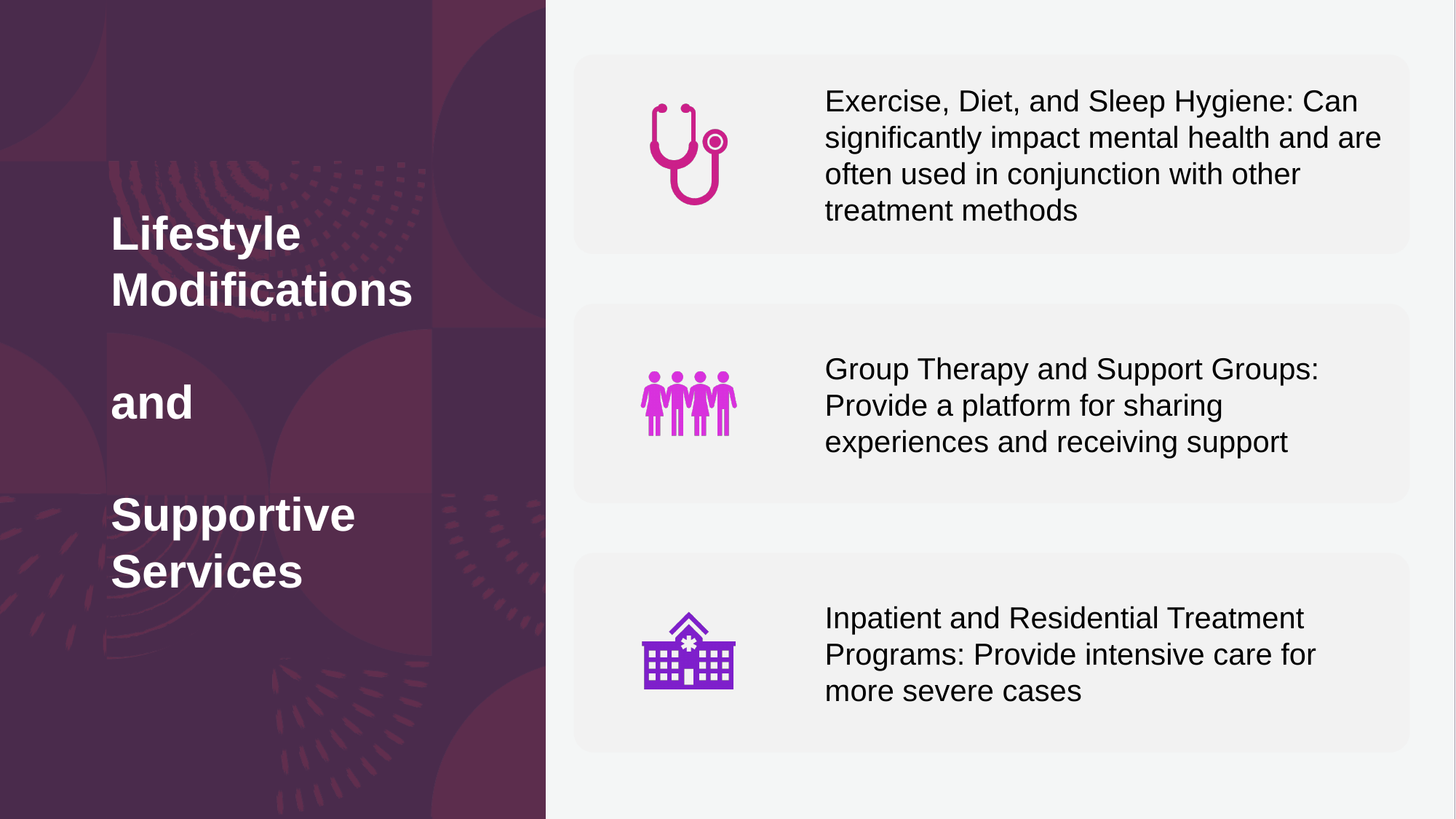

Exercise, Diet, and Sleep Hygiene: Can significantly impact mental health and are often used in conjunction with other treatment methods
Group Therapy and Support Groups: Provide a platform for sharing experiences and receiving support
Inpatient and Residential Treatment Programs: Provide intensive care for more severe cases
# Lifestyle Modifications and Supportive Services